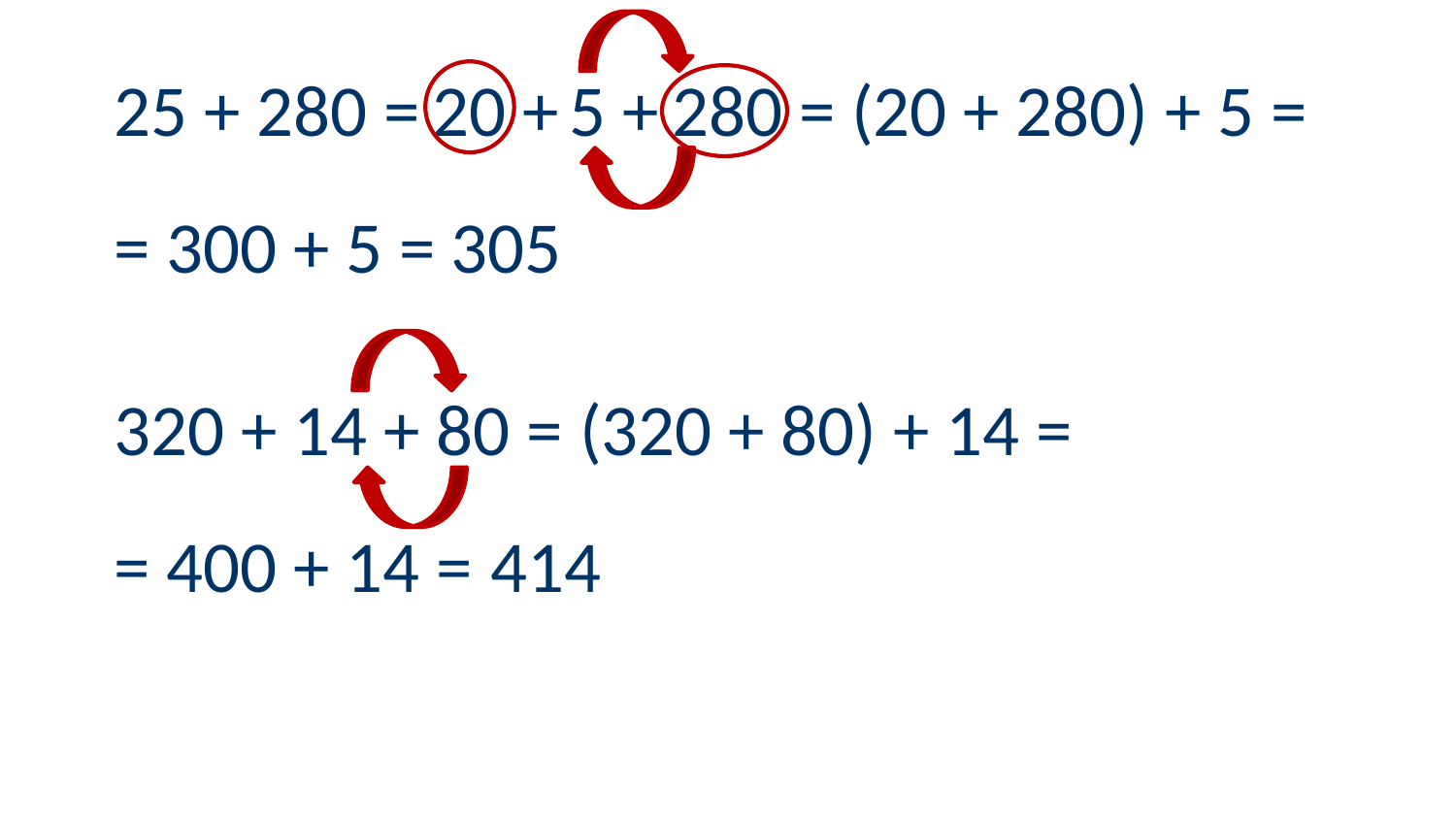

25 + 280 =
20 +
5 +
280 =
(20 + 280) + 5 =

= 300 + 5 =
305

320 + 14 + 80 =
(320 + 80) + 14 =

= 400 + 14 =
414